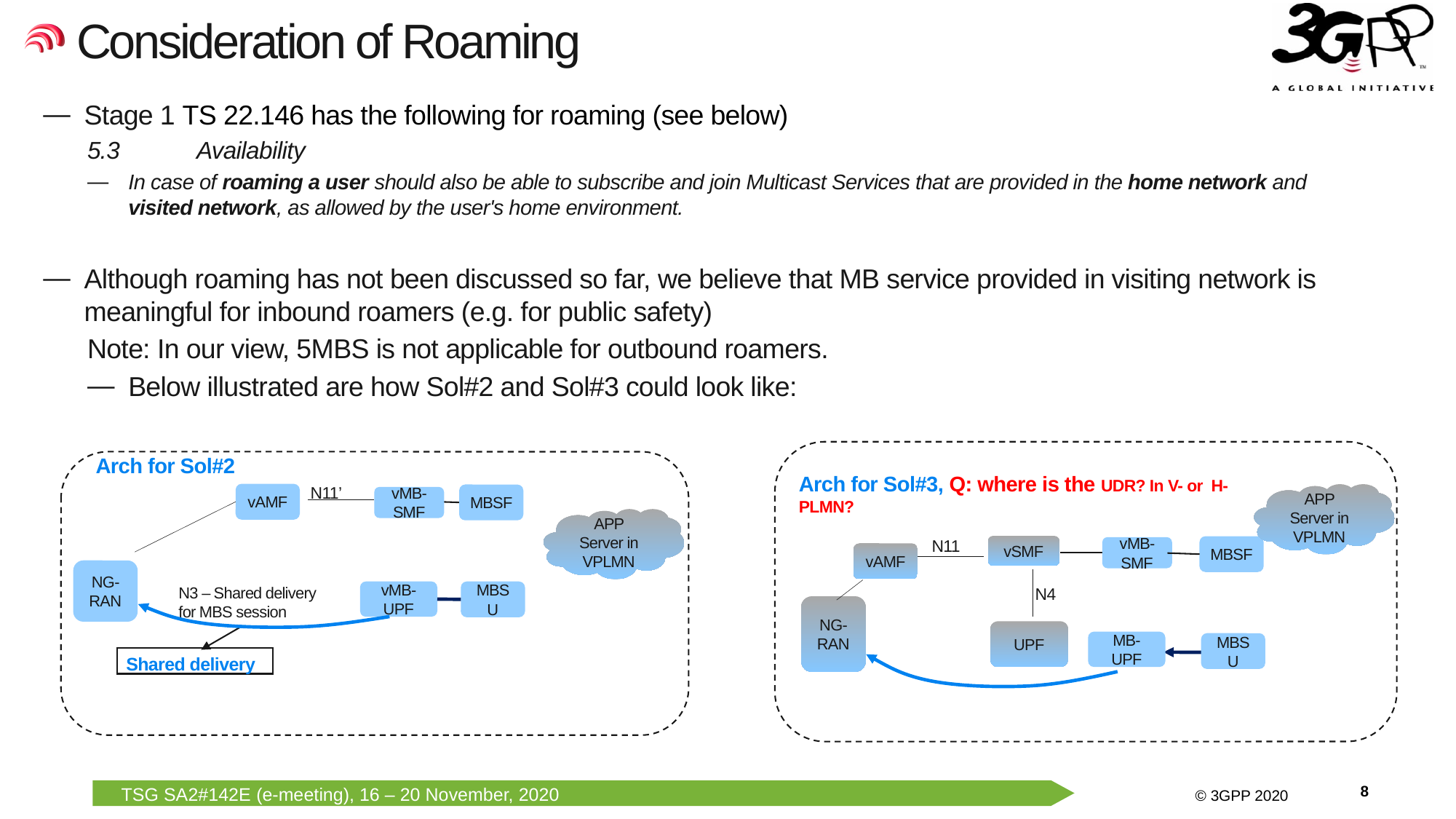

Consideration of Roaming
Stage 1 TS 22.146 has the following for roaming (see below)
5.3	Availability
In case of roaming a user should also be able to subscribe and join Multicast Services that are provided in the home network and visited network, as allowed by the user's home environment.

Although roaming has not been discussed so far, we believe that MB service provided in visiting network is meaningful for inbound roamers (e.g. for public safety)
Note: In our view, 5MBS is not applicable for outbound roamers.
Below illustrated are how Sol#2 and Sol#3 could look like:

Arch for Sol#2

Arch for Sol#3, Q: where is the UDR? In V- or  H-PLMN?
N11’
vAMF
APP Server in VPLMN
MBSF
vMB-SMF
APP Server in VPLMN
N11
vSMF
MBSF
vMB-SMF
vAMF
NG-RAN
N3 – Shared delivery for MBS session
N4
vMB-UPF
MBSU
NG-RAN

UPF
MB-UPF
MBSU
Shared delivery